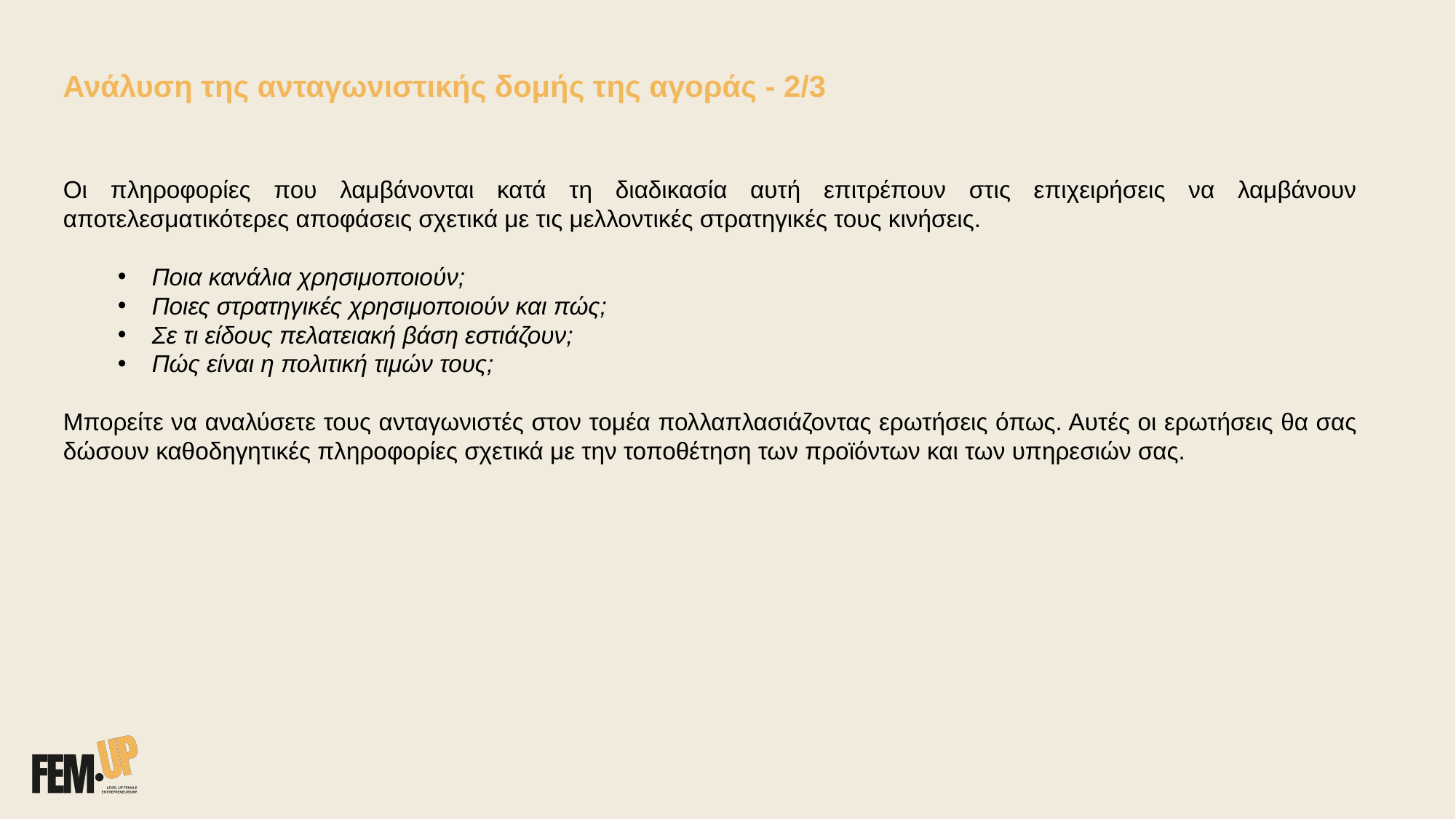

Ανάλυση της ανταγωνιστικής δομής της αγοράς - 2/3

​​Οι πληροφορίες που λαμβάνονται κατά τη διαδικασία αυτή επιτρέπουν στις επιχειρήσεις να λαμβάνουν αποτελεσματικότερες αποφάσεις σχετικά με τις μελλοντικές στρατηγικές τους κινήσεις.

Ποια κανάλια χρησιμοποιούν;
Ποιες στρατηγικές χρησιμοποιούν και πώς;
Σε τι είδους πελατειακή βάση εστιάζουν;
Πώς είναι η πολιτική τιμών τους;

Μπορείτε να αναλύσετε τους ανταγωνιστές στον τομέα πολλαπλασιάζοντας ερωτήσεις όπως. Αυτές οι ερωτήσεις θα σας δώσουν καθοδηγητικές πληροφορίες σχετικά με την τοποθέτηση των προϊόντων και των υπηρεσιών σας.​